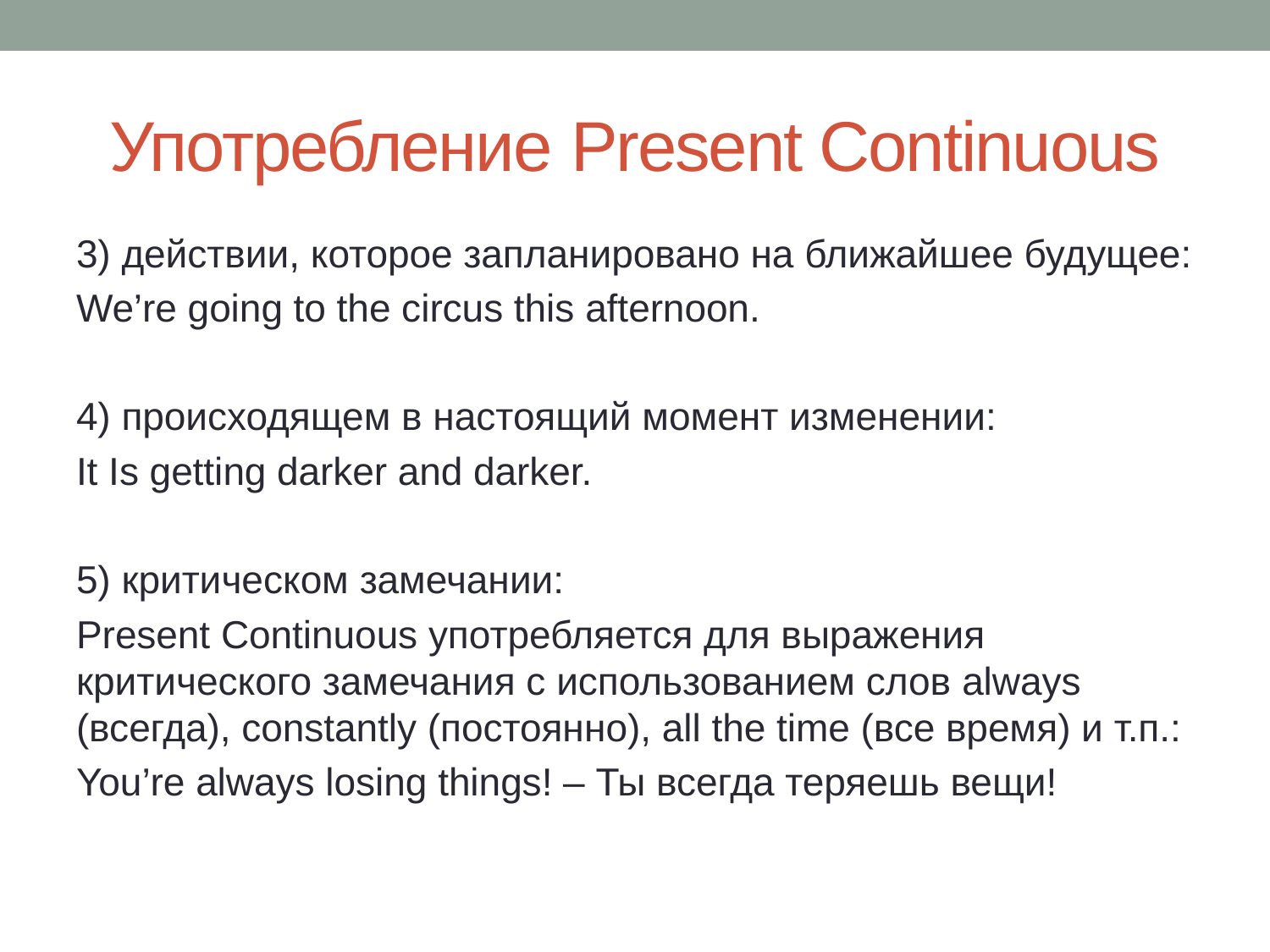

# Употребление Present Continuous
3) действии, которое запланировано на ближайшее будущее:
We’re going to the circus this afternoon.

4) происходящем в настоящий момент изменении:
It Is getting darker and darker.

5) критическом замечании:
Present Continuous употребляется для выражения критического замечания с использованием слов always (всегда), constantly (постоянно), all the time (все время) и т.п.:
You’re always losing things! – Ты всегда теряешь вещи!